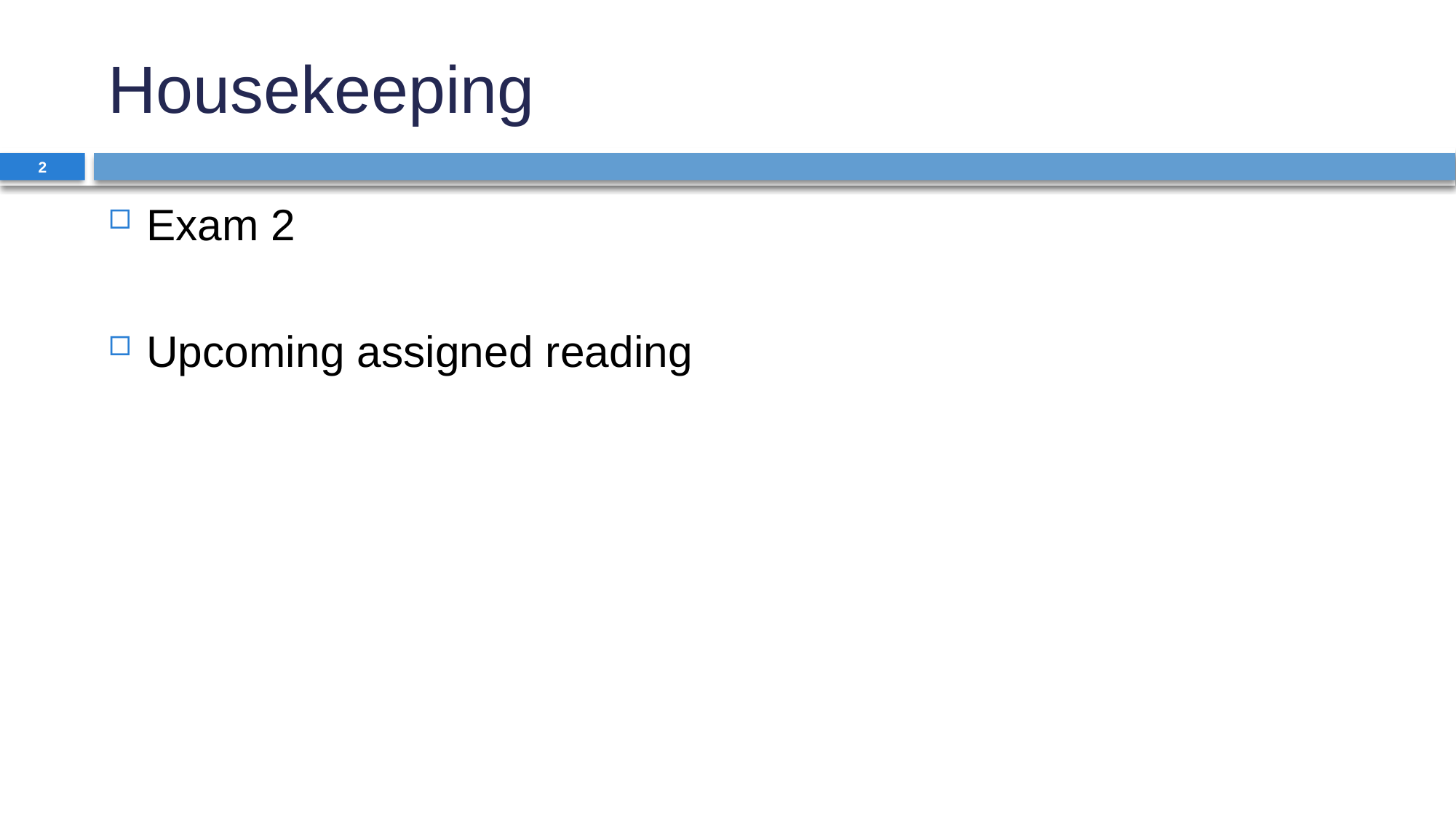

# Housekeeping
2
Exam 2

Upcoming assigned reading